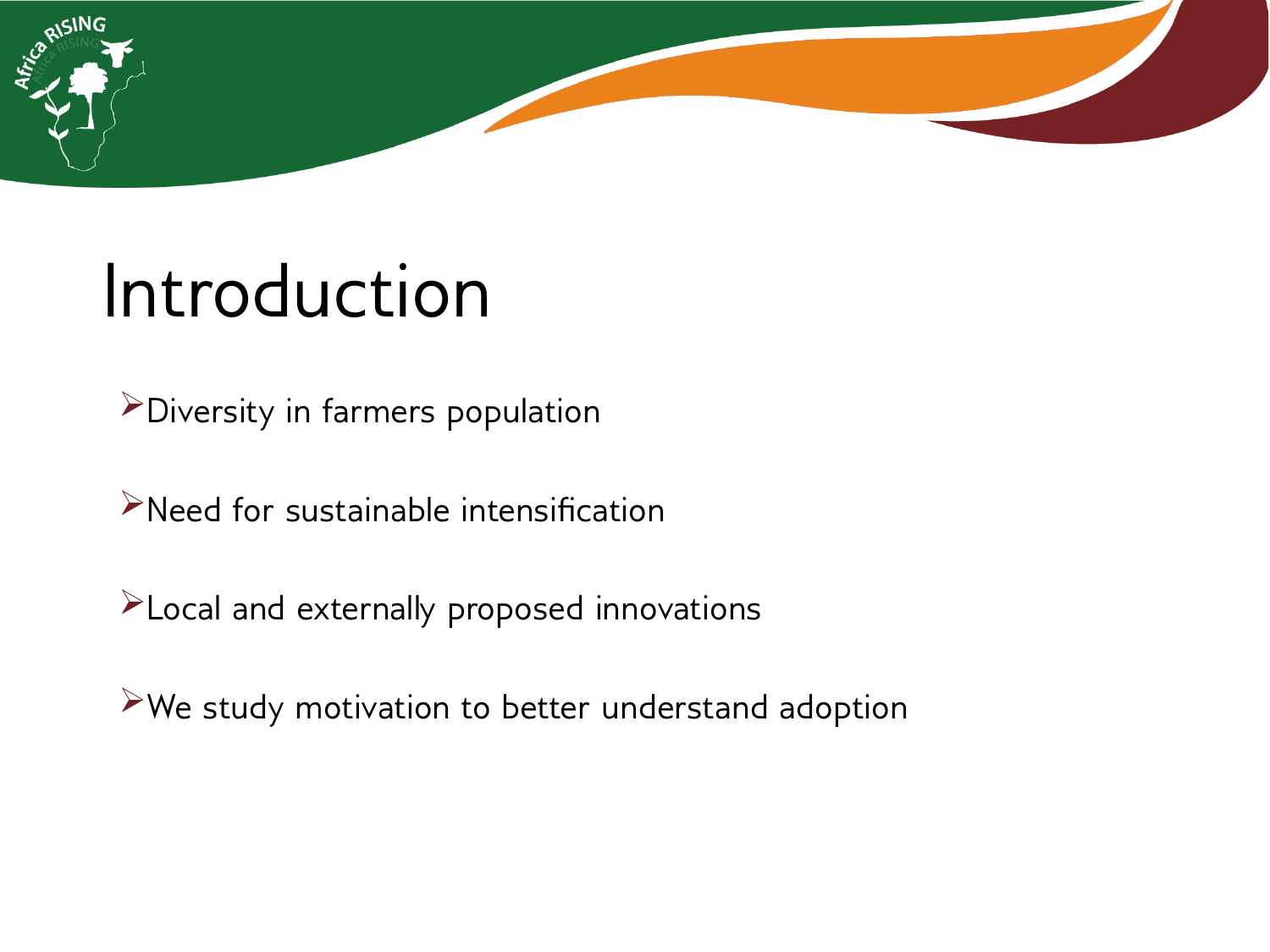

Introduction
Diversity in farmers population

Need for sustainable intensification

Local and externally proposed innovations

We study motivation to better understand adoption